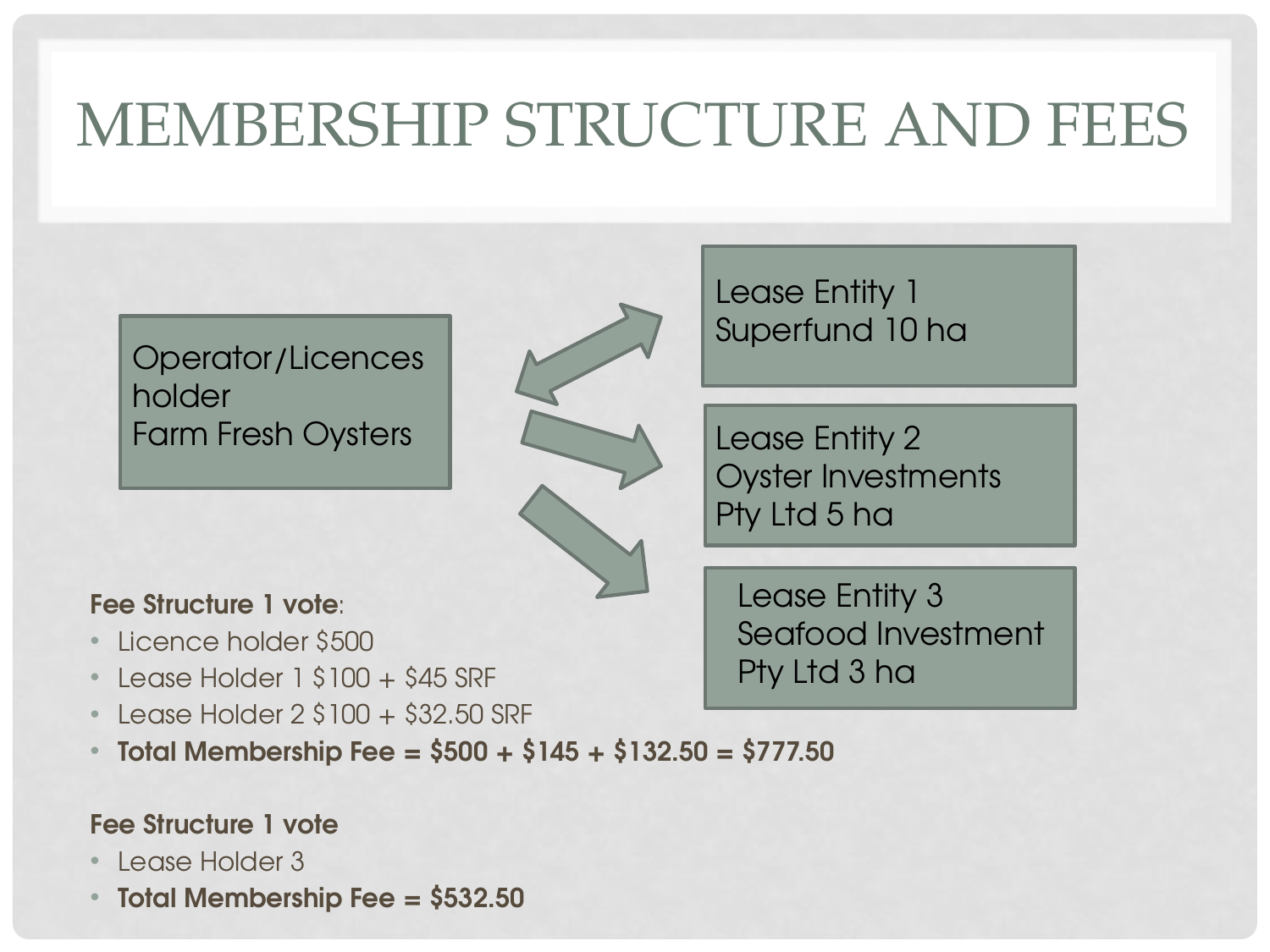

# Membership structure and fees

Fee Structure 1 vote:
Licence holder $500
Lease Holder 1 $100 + $45 SRF
Lease Holder 2 $100 + $32.50 SRF
Total Membership Fee = $500 + $145 + $132.50 = $777.50

Fee Structure 1 vote
Lease Holder 3
Total Membership Fee = $532.50

Lease Entity 1 Superfund 10 ha

Operator/Licences holder
Farm Fresh Oysters

Lease Entity 2
Oyster Investments Pty Ltd 5 ha

Lease Entity 3
Seafood Investment Pty Ltd 3 ha